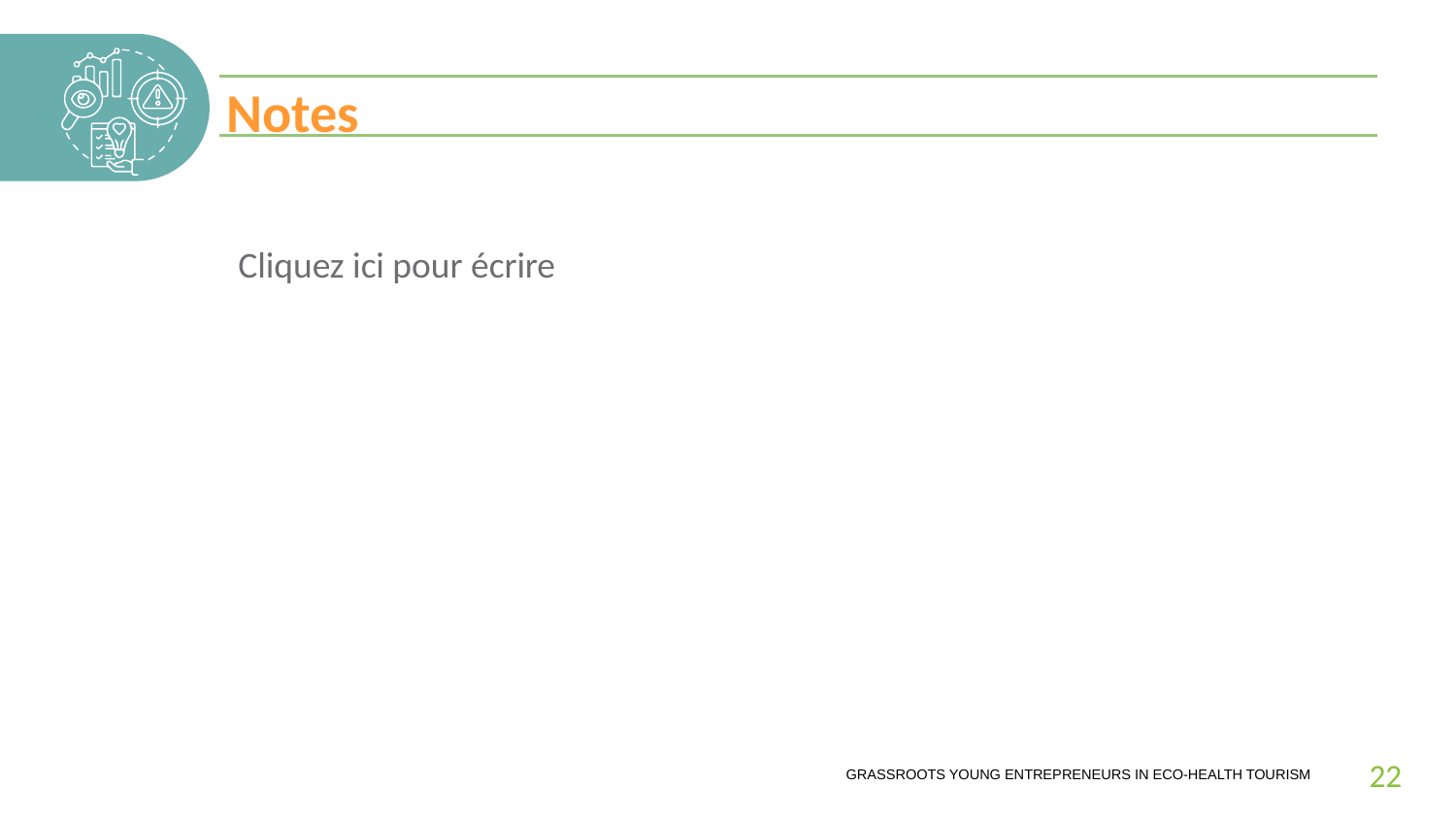

Notes

Cliquez ici pour écrire

22
GRASSROOTS YOUNG ENTREPRENEURS IN ECO-HEALTH TOURISM